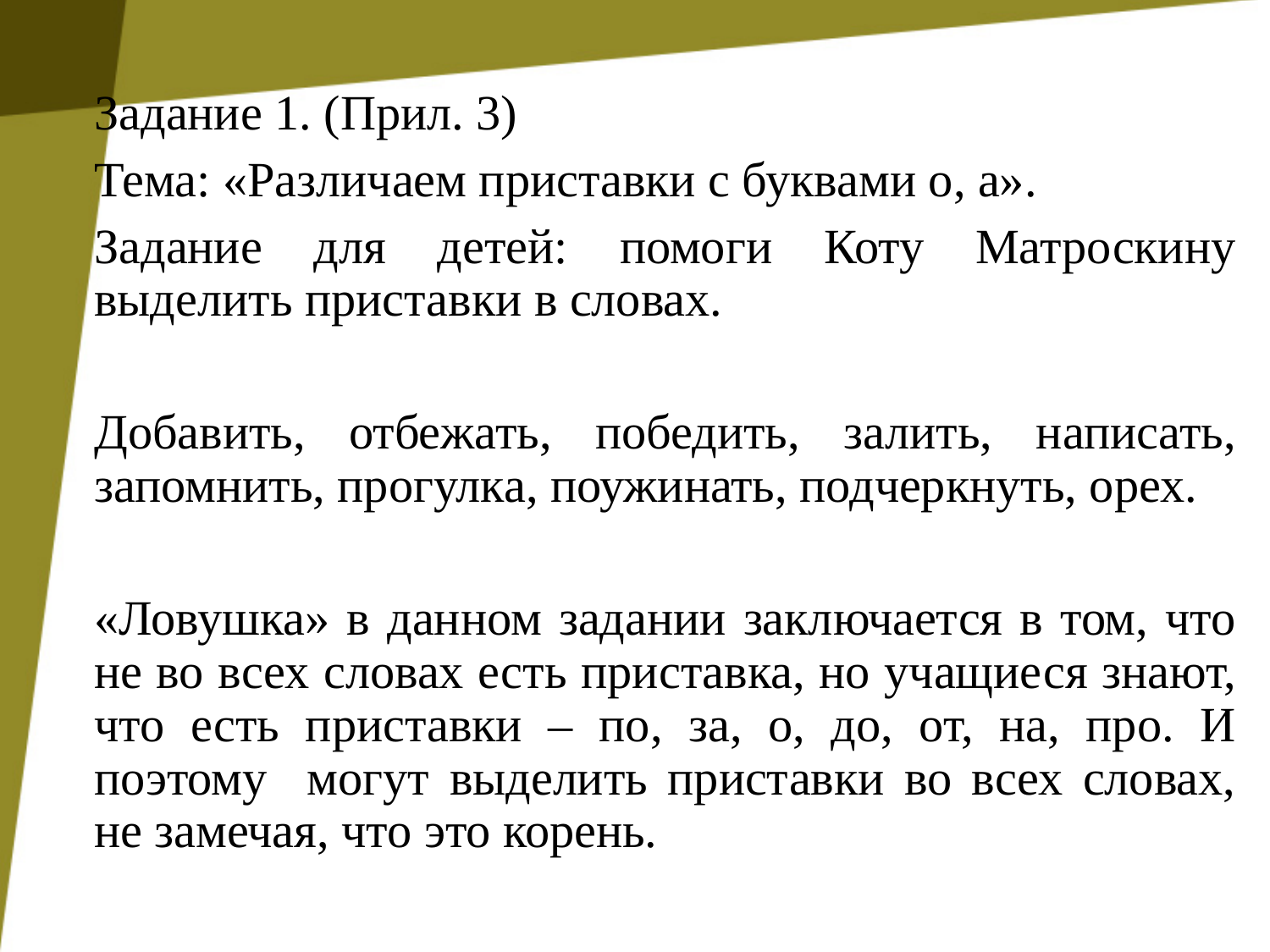

Задание 1. (Прил. 3)
Тема: «Различаем приставки с буквами о, а».
Задание для детей: помоги Коту Матроскину выделить приставки в словах.

Добавить, отбежать, победить, залить, написать, запомнить, прогулка, поужинать, подчеркнуть, орех.

«Ловушка» в данном задании заключается в том, что не во всех словах есть приставка, но учащиеся знают, что есть приставки – по, за, о, до, от, на, про. И поэтому  могут выделить приставки во всех словах, не замечая, что это корень.